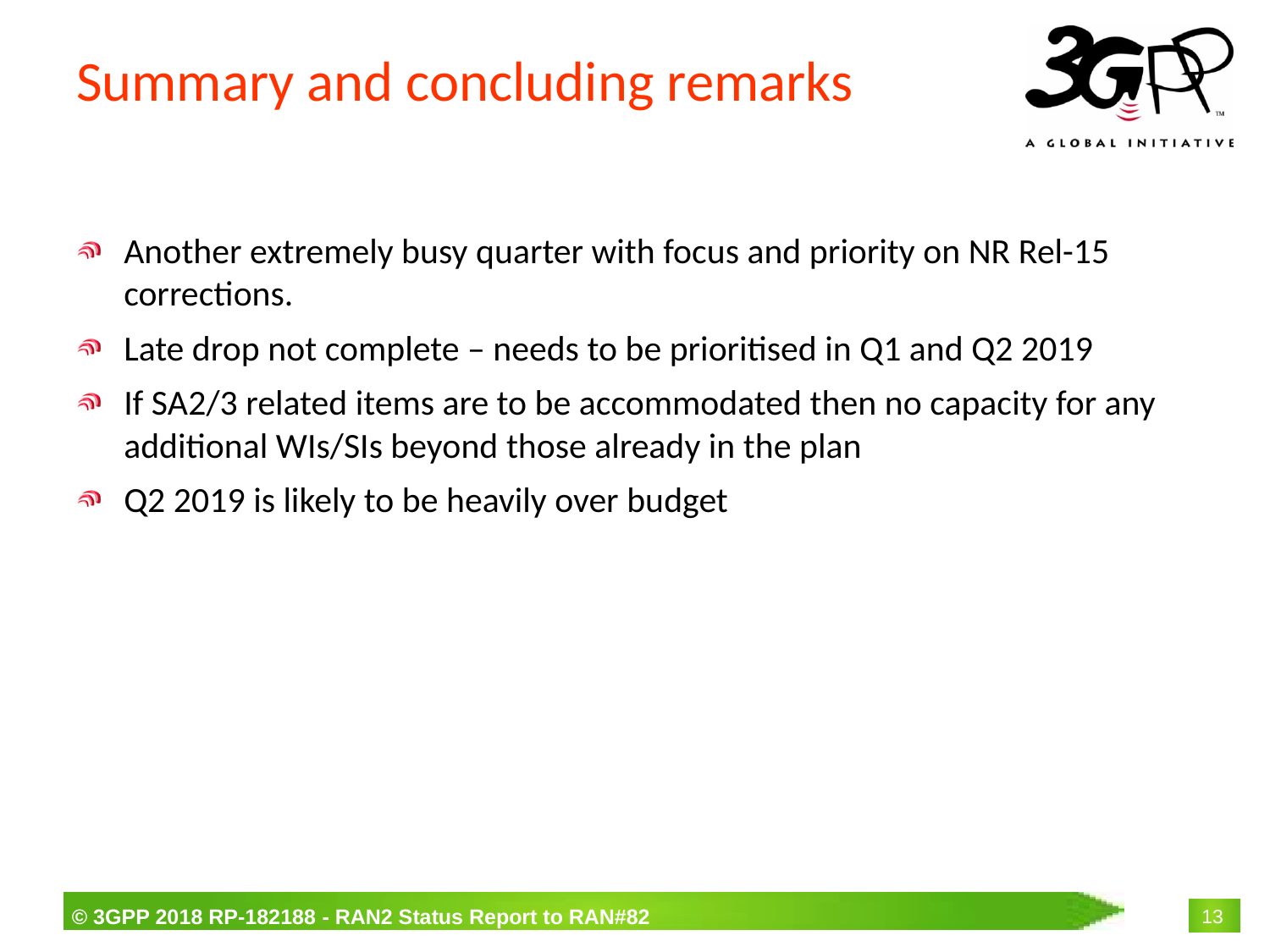

# Summary and concluding remarks
Another extremely busy quarter with focus and priority on NR Rel-15 corrections.
Late drop not complete – needs to be prioritised in Q1 and Q2 2019
If SA2/3 related items are to be accommodated then no capacity for any additional WIs/SIs beyond those already in the plan
Q2 2019 is likely to be heavily over budget